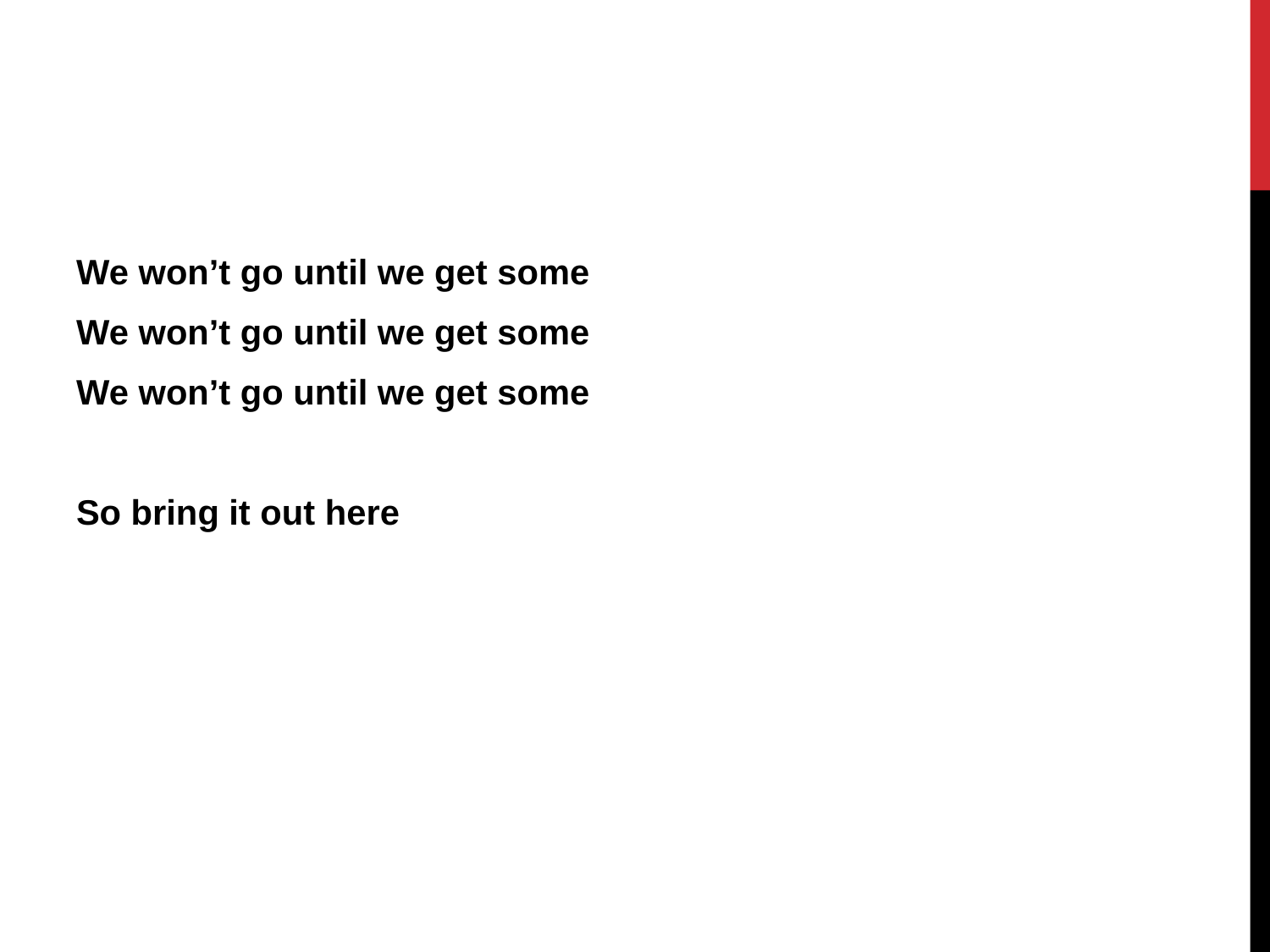

We won’t go until we get some
We won’t go until we get some
We won’t go until we get some

So bring it out here